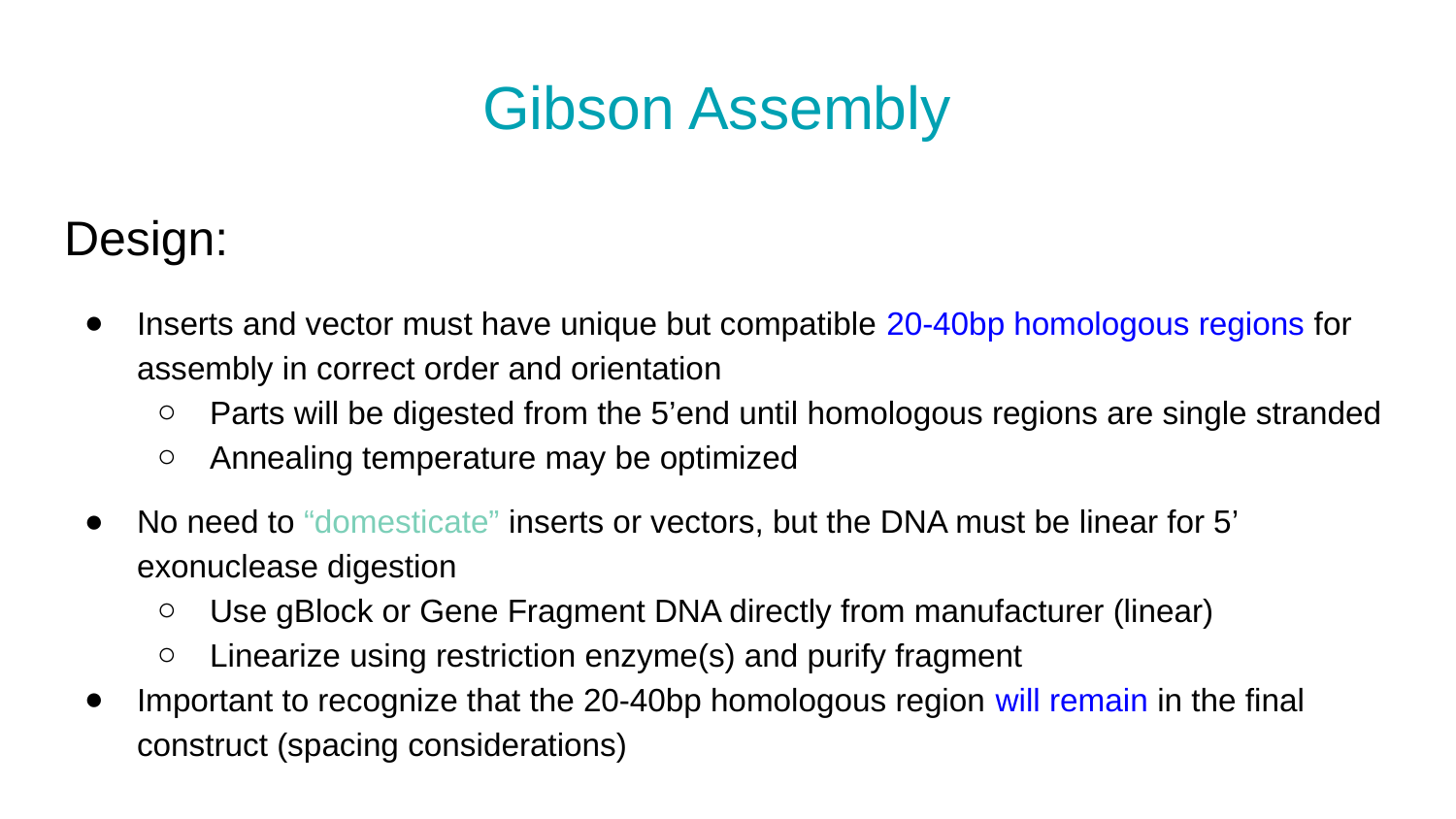

Gibson Assembly
Design:
Inserts and vector must have unique but compatible 20-40bp homologous regions for assembly in correct order and orientation
Parts will be digested from the 5’end until homologous regions are single stranded
Annealing temperature may be optimized
No need to “domesticate” inserts or vectors, but the DNA must be linear for 5’ exonuclease digestion
Use gBlock or Gene Fragment DNA directly from manufacturer (linear)
Linearize using restriction enzyme(s) and purify fragment
Important to recognize that the 20-40bp homologous region will remain in the final construct (spacing considerations)